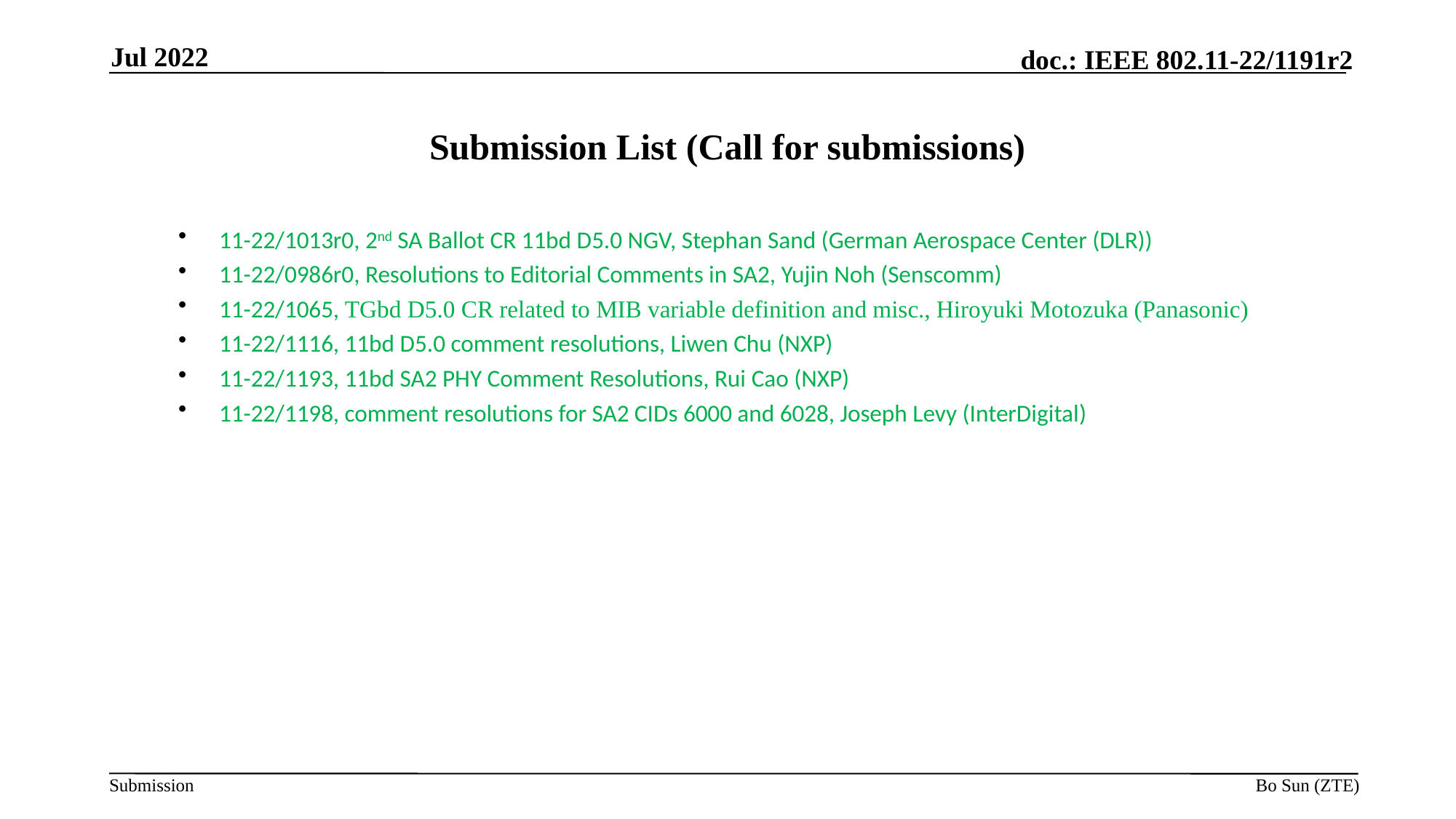

Jul 2022
# Submission List (Call for submissions)
11-22/1013r0, 2nd SA Ballot CR 11bd D5.0 NGV, Stephan Sand (German Aerospace Center (DLR))
11-22/0986r0, Resolutions to Editorial Comments in SA2, Yujin Noh (Senscomm)
11-22/1065, TGbd D5.0 CR related to MIB variable definition and misc., Hiroyuki Motozuka (Panasonic)
11-22/1116, 11bd D5.0 comment resolutions, Liwen Chu (NXP)
11-22/1193, 11bd SA2 PHY Comment Resolutions, Rui Cao (NXP)
11-22/1198, comment resolutions for SA2 CIDs 6000 and 6028, Joseph Levy (InterDigital)

Bo Sun (ZTE)